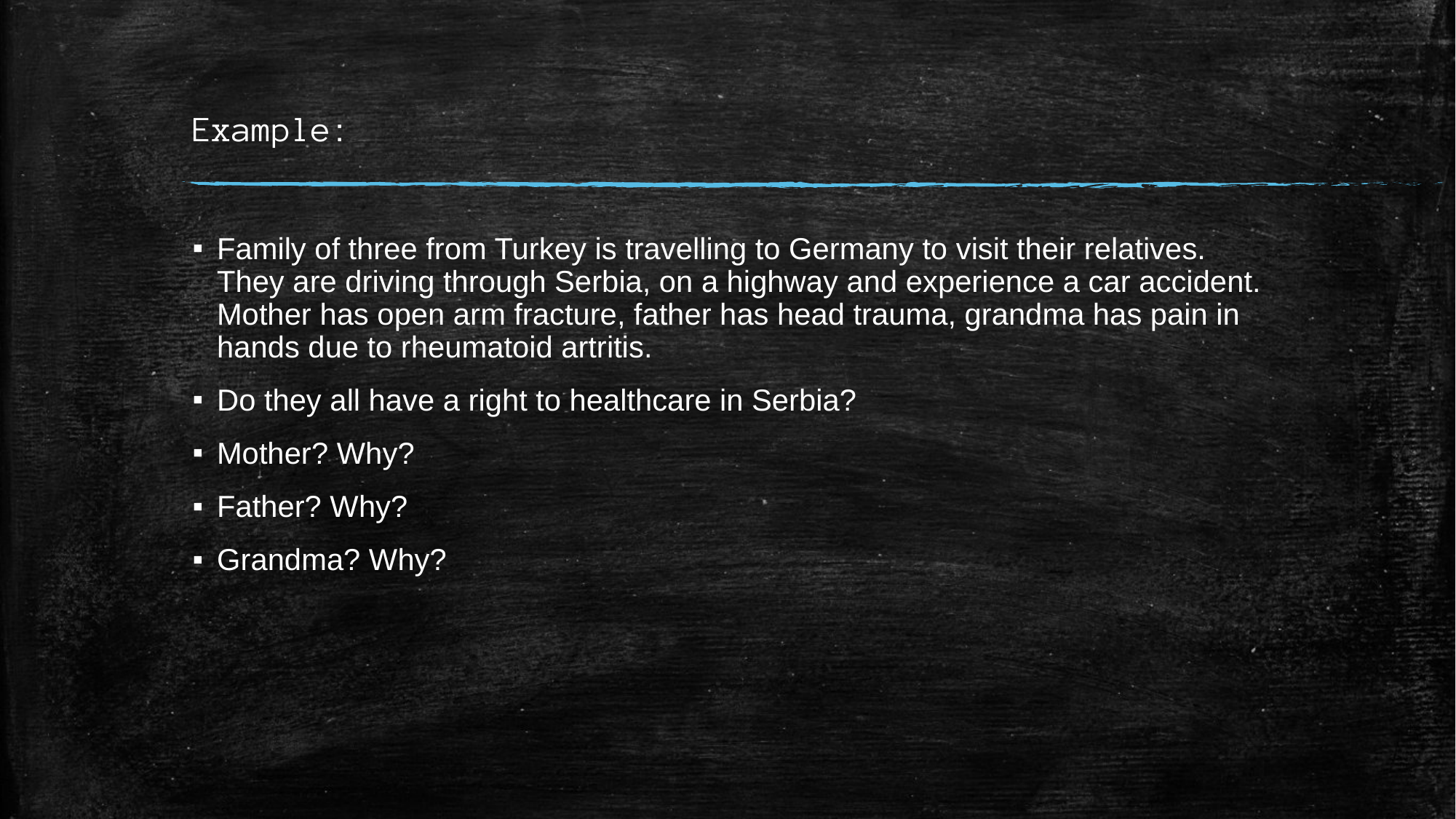

# Example:
Family of three from Turkey is travelling to Germany to visit their relatives. They are driving through Serbia, on a highway and experience a car accident. Mother has open arm fracture, father has head trauma, grandma has pain in hands due to rheumatoid artritis.
Do they all have a right to healthcare in Serbia?
Mother? Why?
Father? Why?
Grandma? Why?